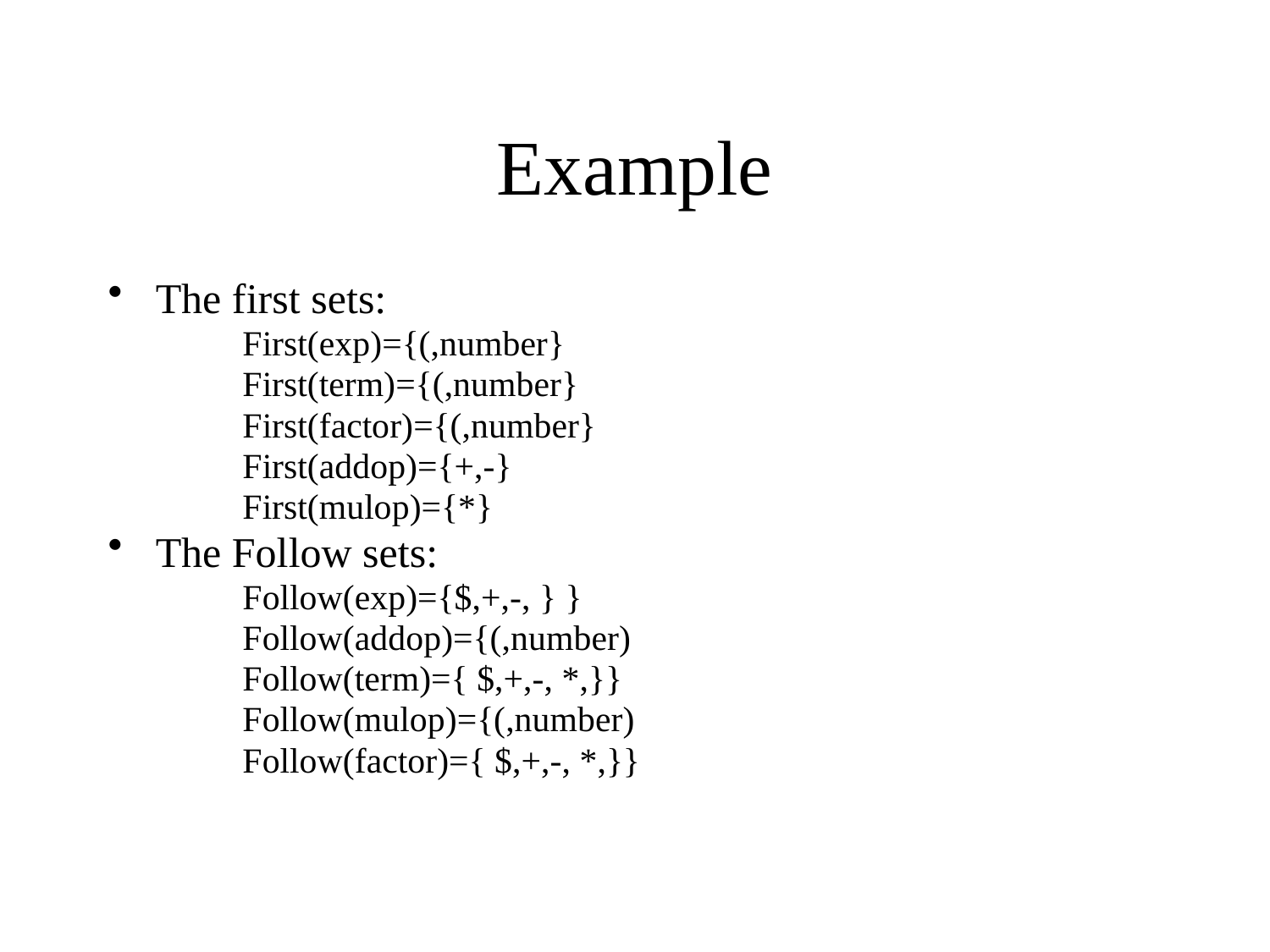

# Example
The first sets:
        First(exp)={(,number}
        First(term)={(,number}
        First(factor)={(,number}
        First(addop)={+,-}
        First(mulop)={*}
The Follow sets:
        Follow(exp)={$,+,-, } }
        Follow(addop)={(,number)
        Follow(term)={ $,+,-, *,}}
        Follow(mulop)={(,number)
        Follow(factor)={ $,+,-, *,}}